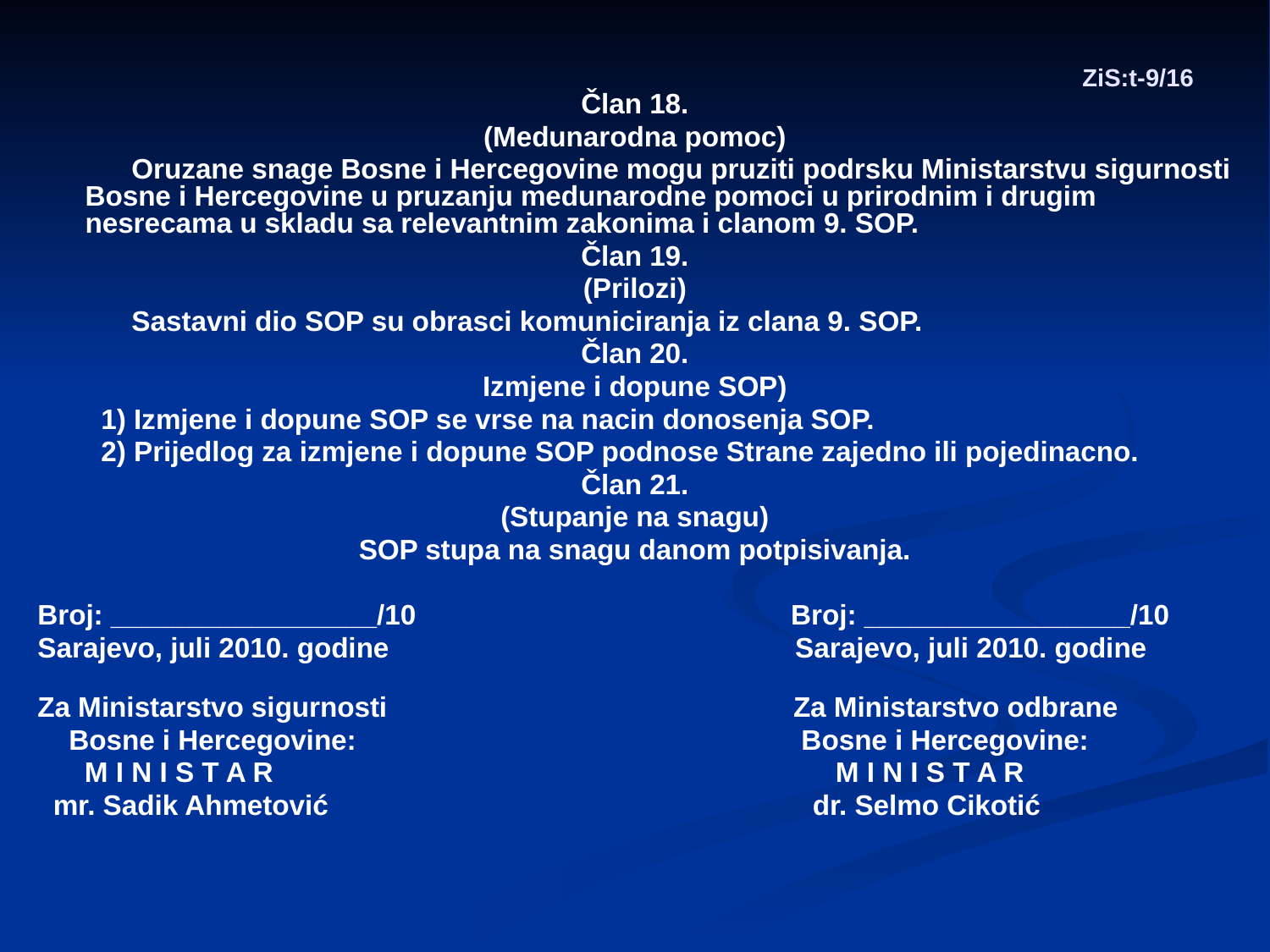

# ZiS:t-9/16
Član 18.
(Medunarodna pomoc)
            Oruzane snage Bosne i Hercegovine mogu pruziti podrsku Ministarstvu sigurnosti Bosne i Hercegovine u pruzanju medunarodne pomoci u prirodnim i drugim nesrecama u skladu sa relevantnim zakonima i clanom 9. SOP.
Član 19.
(Prilozi)
            Sastavni dio SOP su obrasci komuniciranja iz clana 9. SOP.
Član 20.
Izmjene i dopune SOP)
1) Izmjene i dopune SOP se vrse na nacin donosenja SOP.
2) Prijedlog za izmjene i dopune SOP podnose Strane zajedno ili pojedinacno.
Član 21.
(Stupanje na snagu)
SOP stupa na snagu danom potpisivanja.

Broj: _________________/10                                                Broj: _________________/10
Sarajevo, juli 2010. godine                                                    Sarajevo, juli 2010. godine
Za Ministarstvo sigurnosti                                                    Za Ministarstvo odbrane
    Bosne i Hercegovine:                                                         Bosne i Hercegovine:
      M I N I S T A R                                                                        M I N I S T A R
  mr. Sadik Ahmetović                                                              dr. Selmo Cikotić